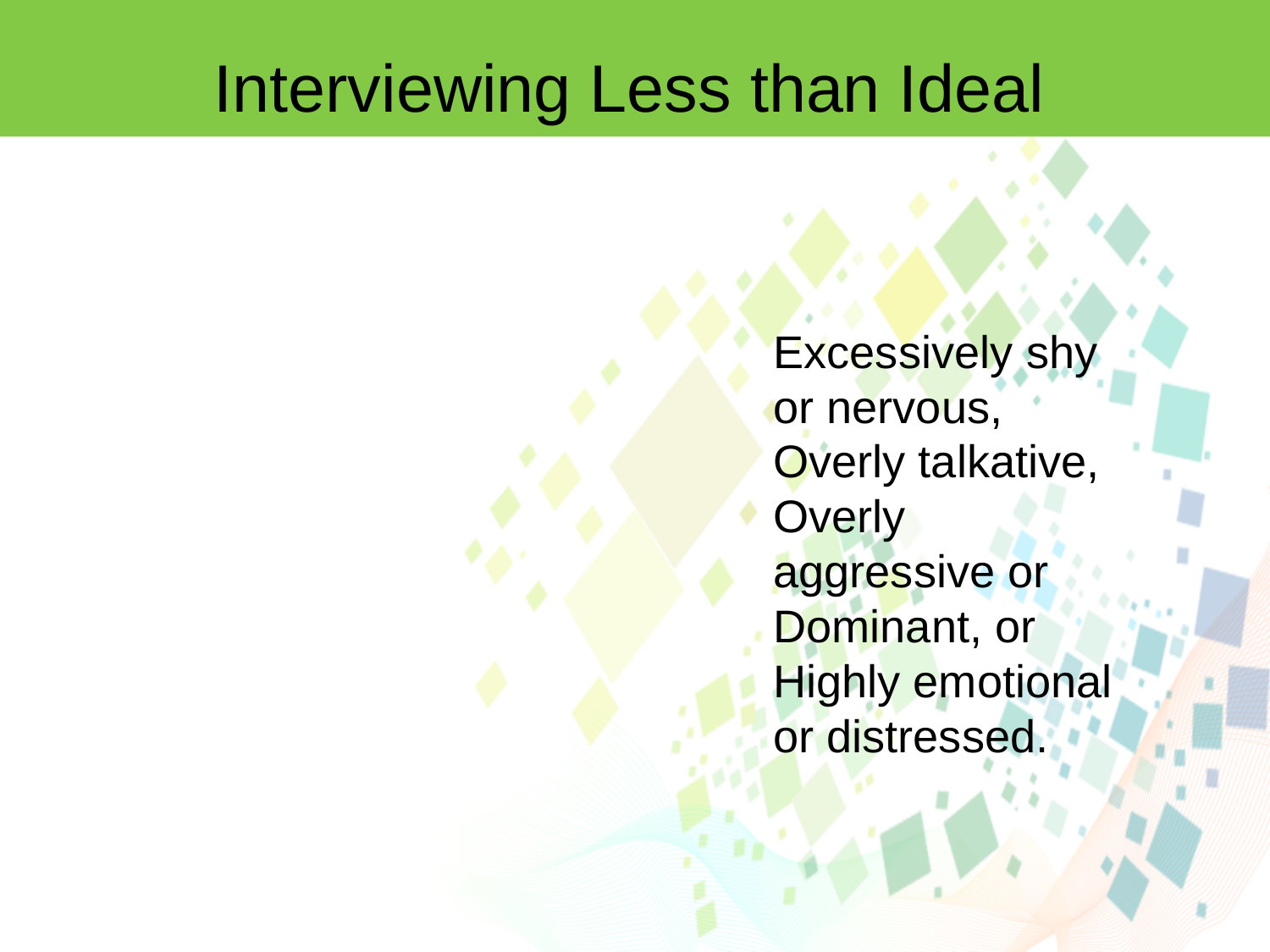

Interviewing Less than Ideal
Excessively shy or nervous, Overly talkative, Overly aggressive or Dominant, or Highly emotional
or distressed.